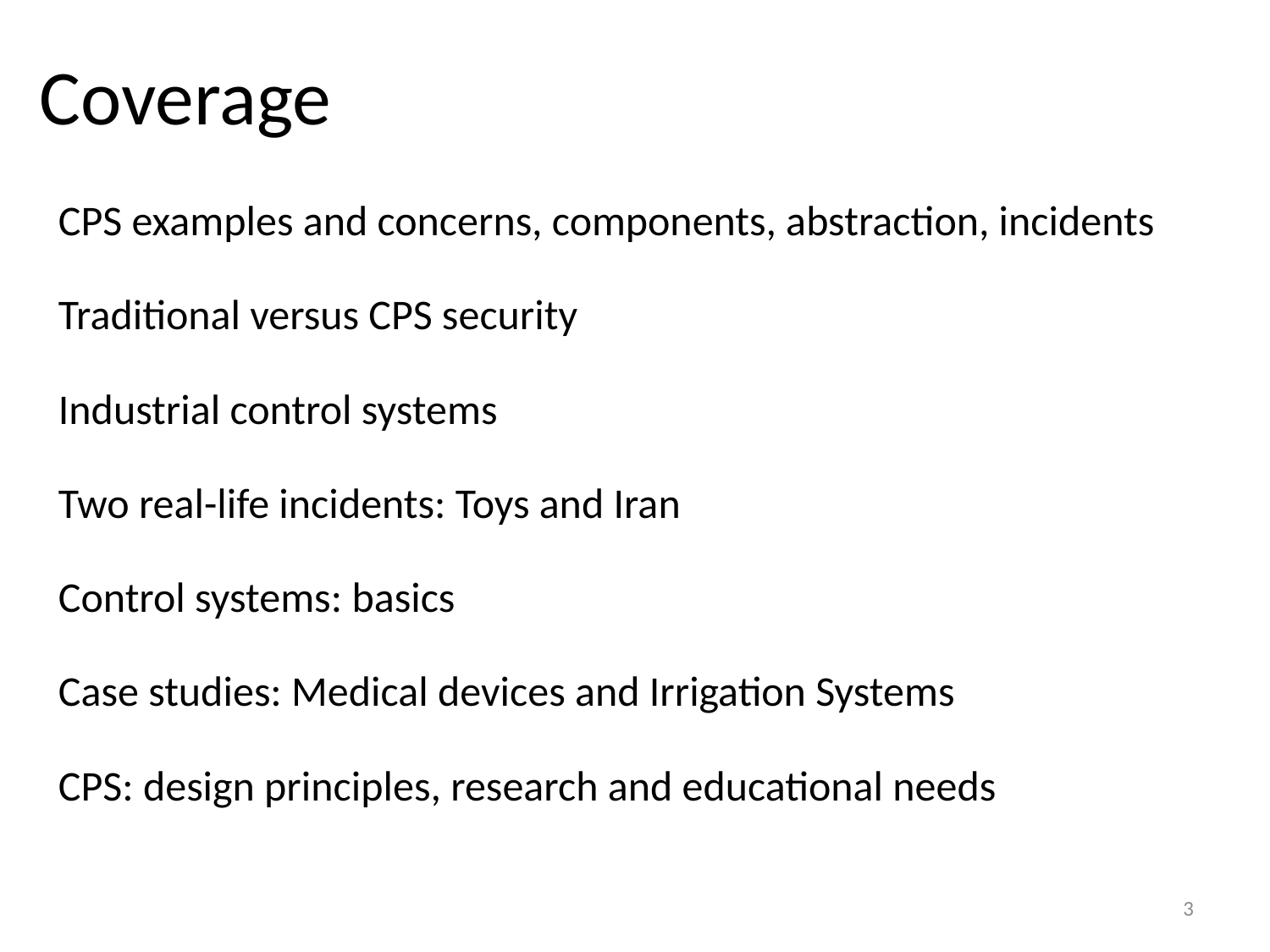

# Coverage
CPS examples and concerns, components, abstraction, incidents
Traditional versus CPS security
Industrial control systems
Two real-life incidents: Toys and Iran
Control systems: basics
Case studies: Medical devices and Irrigation Systems
CPS: design principles, research and educational needs
3